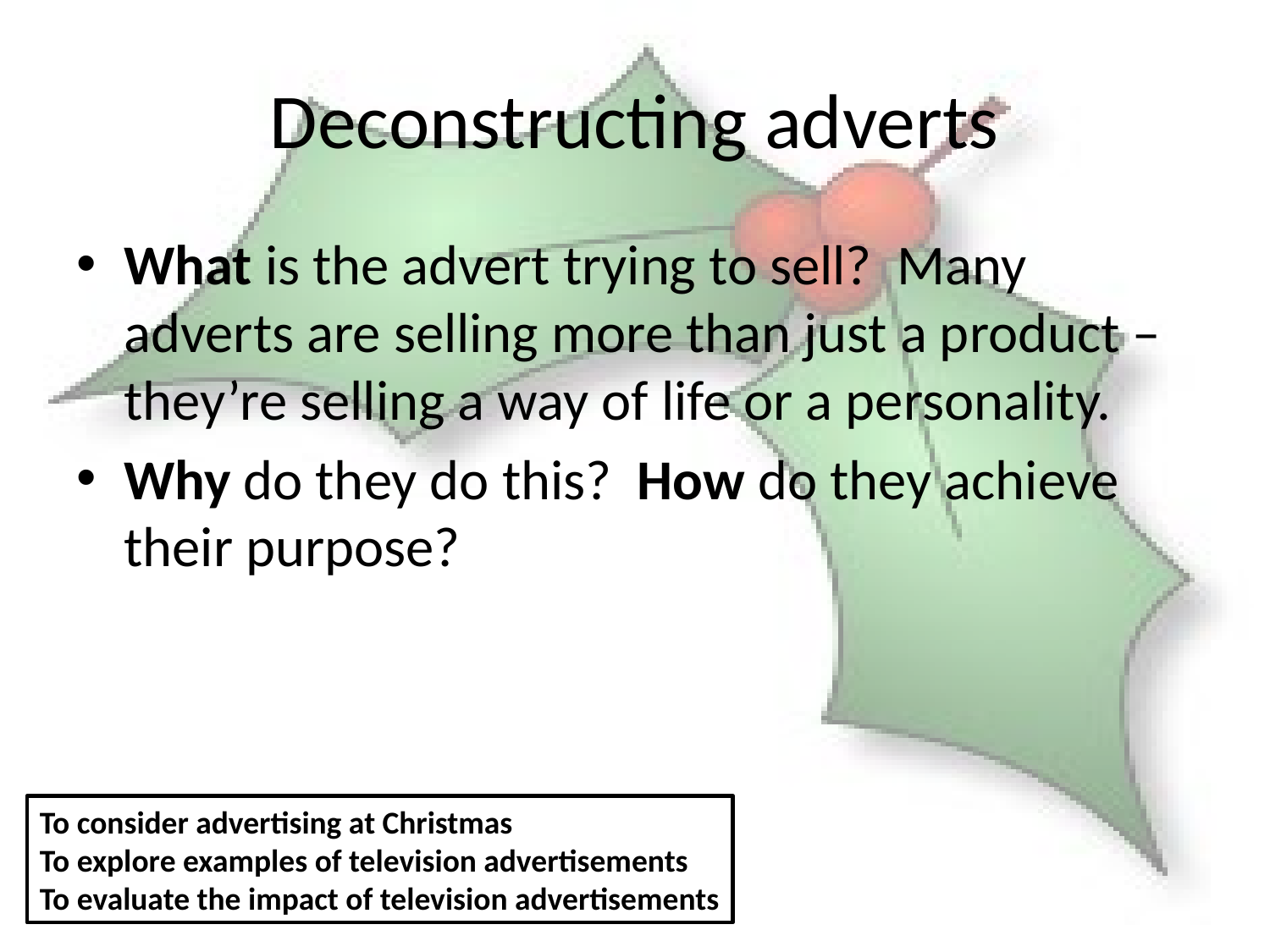

# Deconstructing adverts
What is the advert trying to sell?  Many adverts are selling more than just a product – they’re selling a way of life or a personality.
Why do they do this?  How do they achieve their purpose?

To consider advertising at Christmas
To explore examples of television advertisements
To evaluate the impact of television advertisements